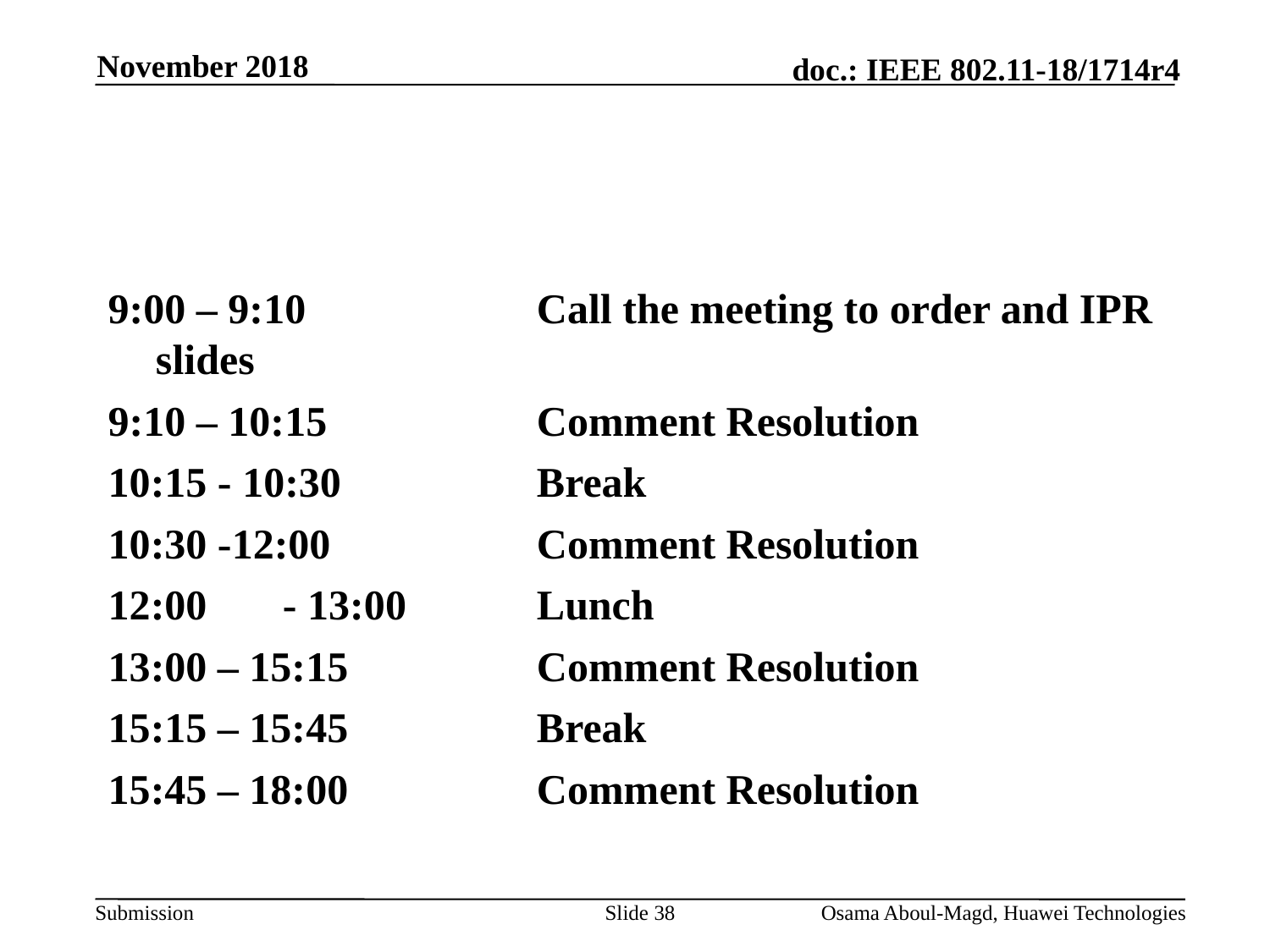

November 2018
#
9:00 – 9:10		Call the meeting to order and IPR slides
9:10 – 10:15		Comment Resolution
10:15 - 10:30		Break
10:30 -12:00		Comment Resolution
12:00	- 13:00 	Lunch
13:00 – 15:15		Comment Resolution
15:15 – 15:45		Break
15:45 – 18:00		Comment Resolution

Slide 38
Osama Aboul-Magd, Huawei Technologies